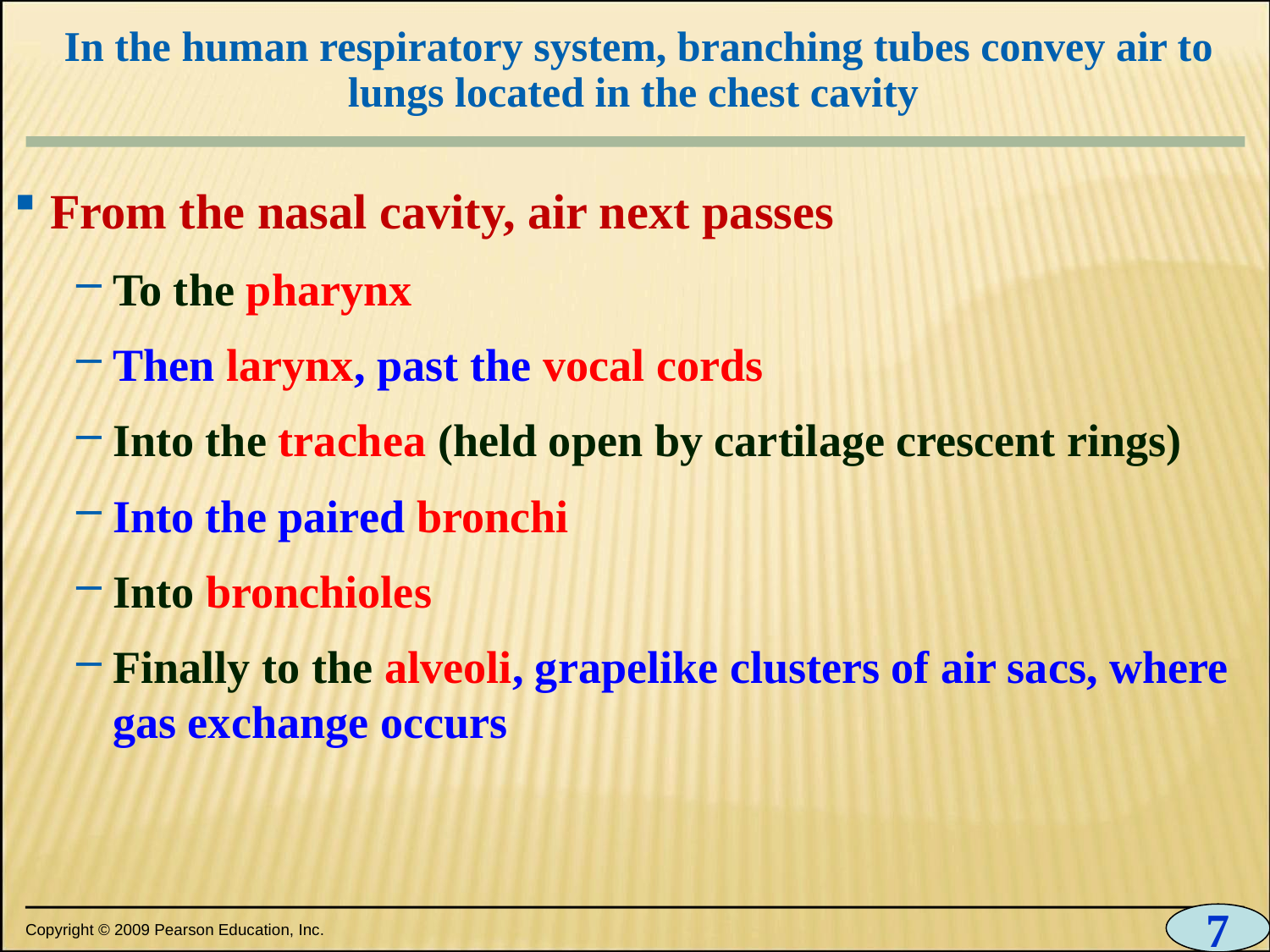

# In the human respiratory system, branching tubes convey air to lungs located in the chest cavity
0

From the nasal cavity, air next passes
To the pharynx
Then larynx, past the vocal cords
Into the trachea (held open by cartilage crescent rings)
Into the paired bronchi
Into bronchioles
Finally to the alveoli, grapelike clusters of air sacs, where gas exchange occurs

7

Copyright © 2009 Pearson Education, Inc.